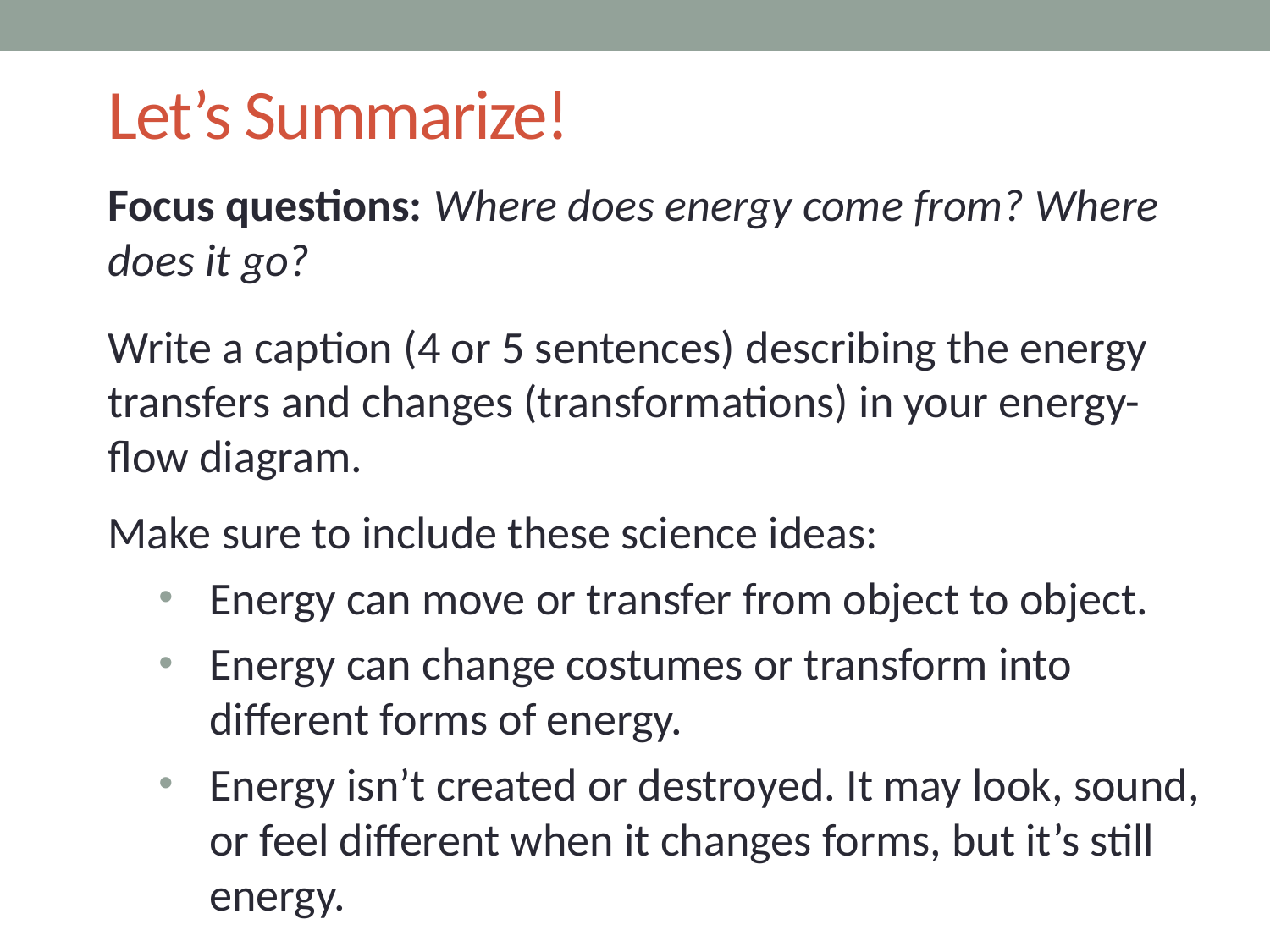

# Let’s Summarize!
Focus questions: Where does energy come from? Where does it go?
Write a caption (4 or 5 sentences) describing the energy transfers and changes (transformations) in your energy-flow diagram.
Make sure to include these science ideas:
Energy can move or transfer from object to object.
Energy can change costumes or transform into different forms of energy.
Energy isn’t created or destroyed. It may look, sound, or feel different when it changes forms, but it’s still energy.